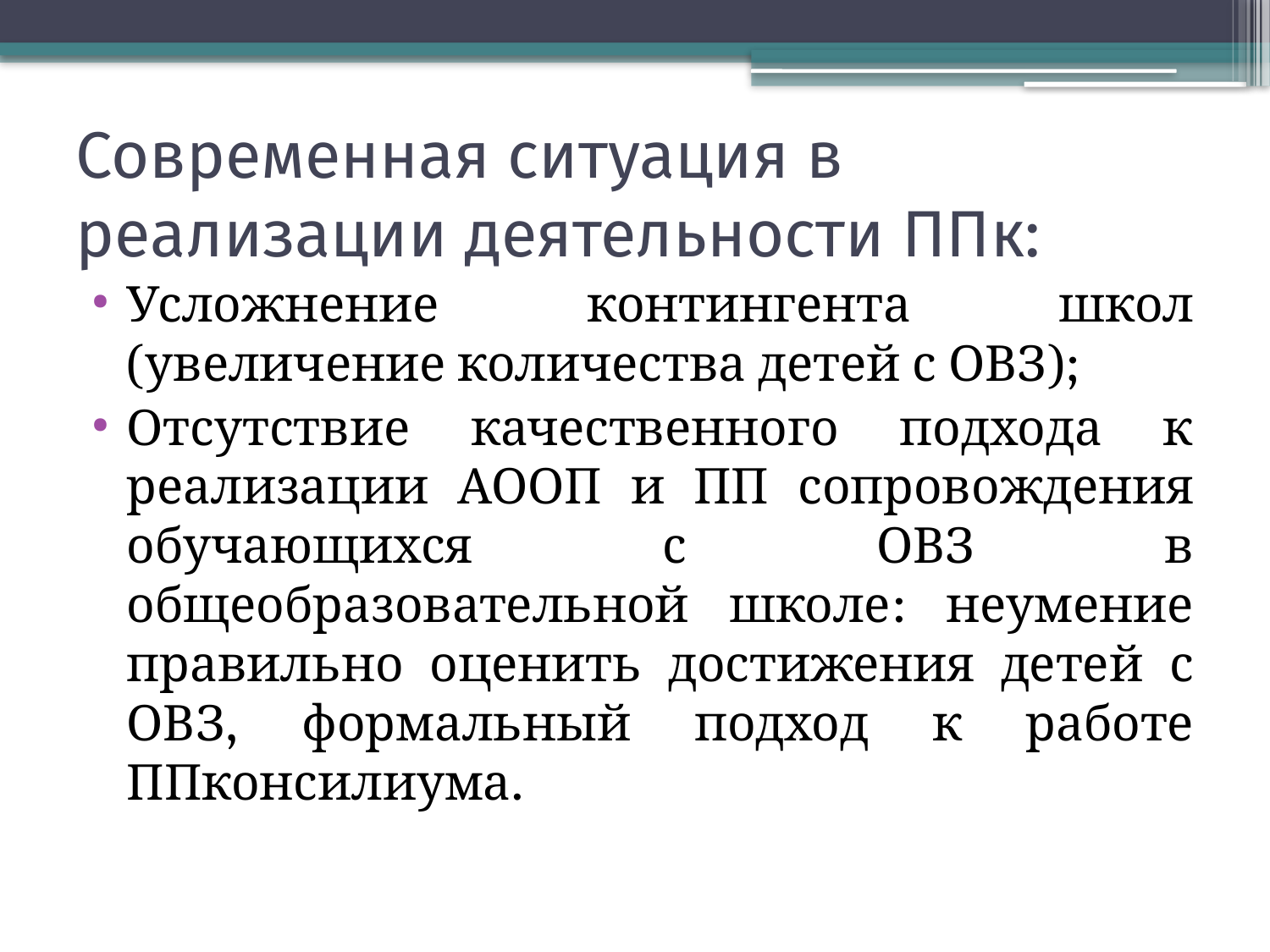

# Современная ситуация в реализации деятельности ППк:
Усложнение контингента школ (увеличение количества детей с ОВЗ);
Отсутствие качественного подхода к реализации АООП и ПП сопровождения обучающихся с ОВЗ в общеобразовательной школе: неумение правильно оценить достижения детей с ОВЗ, формальный подход к работе ППконсилиума.